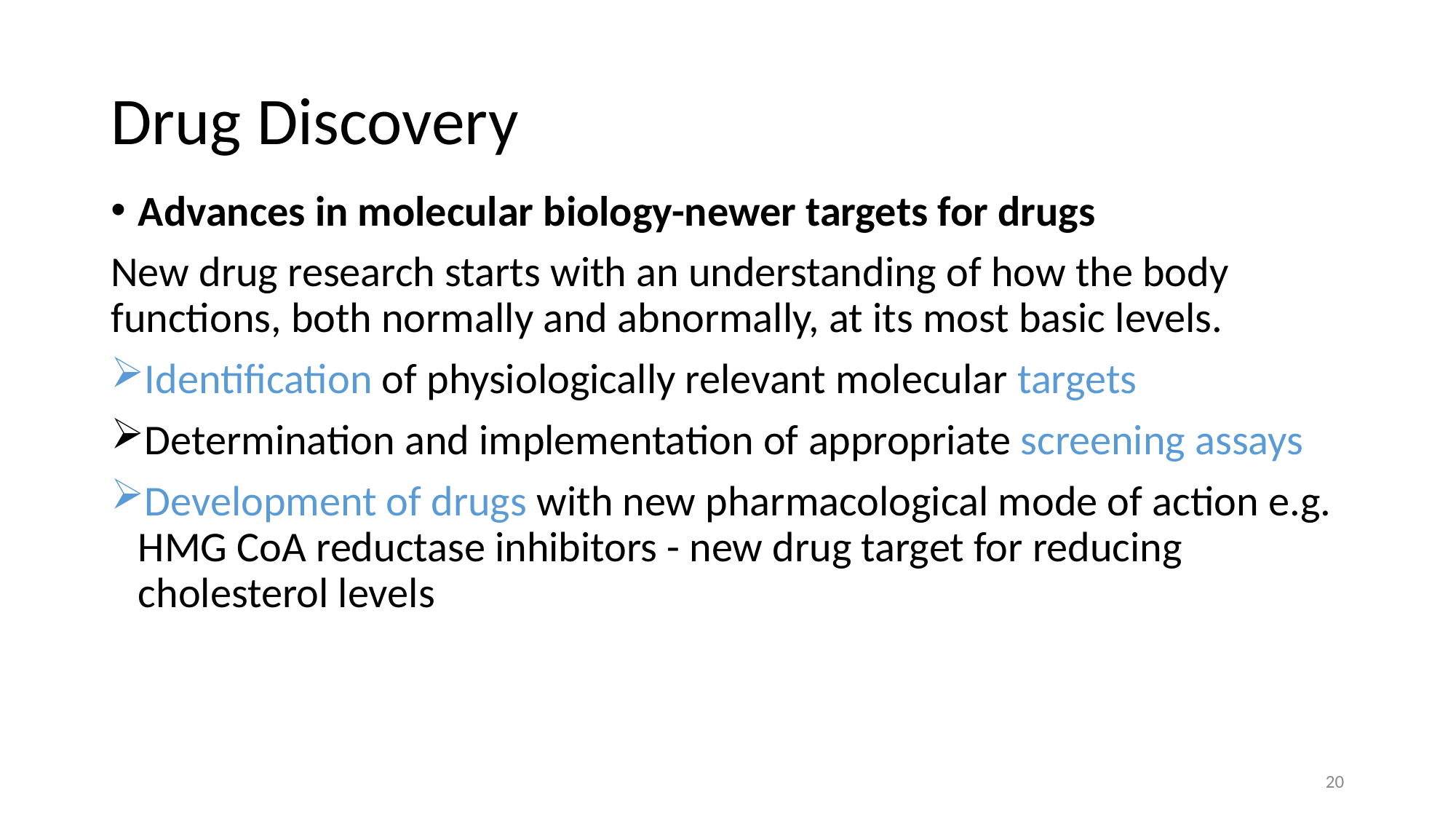

# Drug Discovery
Advances in molecular biology-newer targets for drugs
New drug research starts with an understanding of how the body functions, both normally and abnormally, at its most basic levels.
Identification of physiologically relevant molecular targets
Determination and implementation of appropriate screening assays
Development of drugs with new pharmacological mode of action e.g. HMG CoA reductase inhibitors - new drug target for reducing cholesterol levels

20